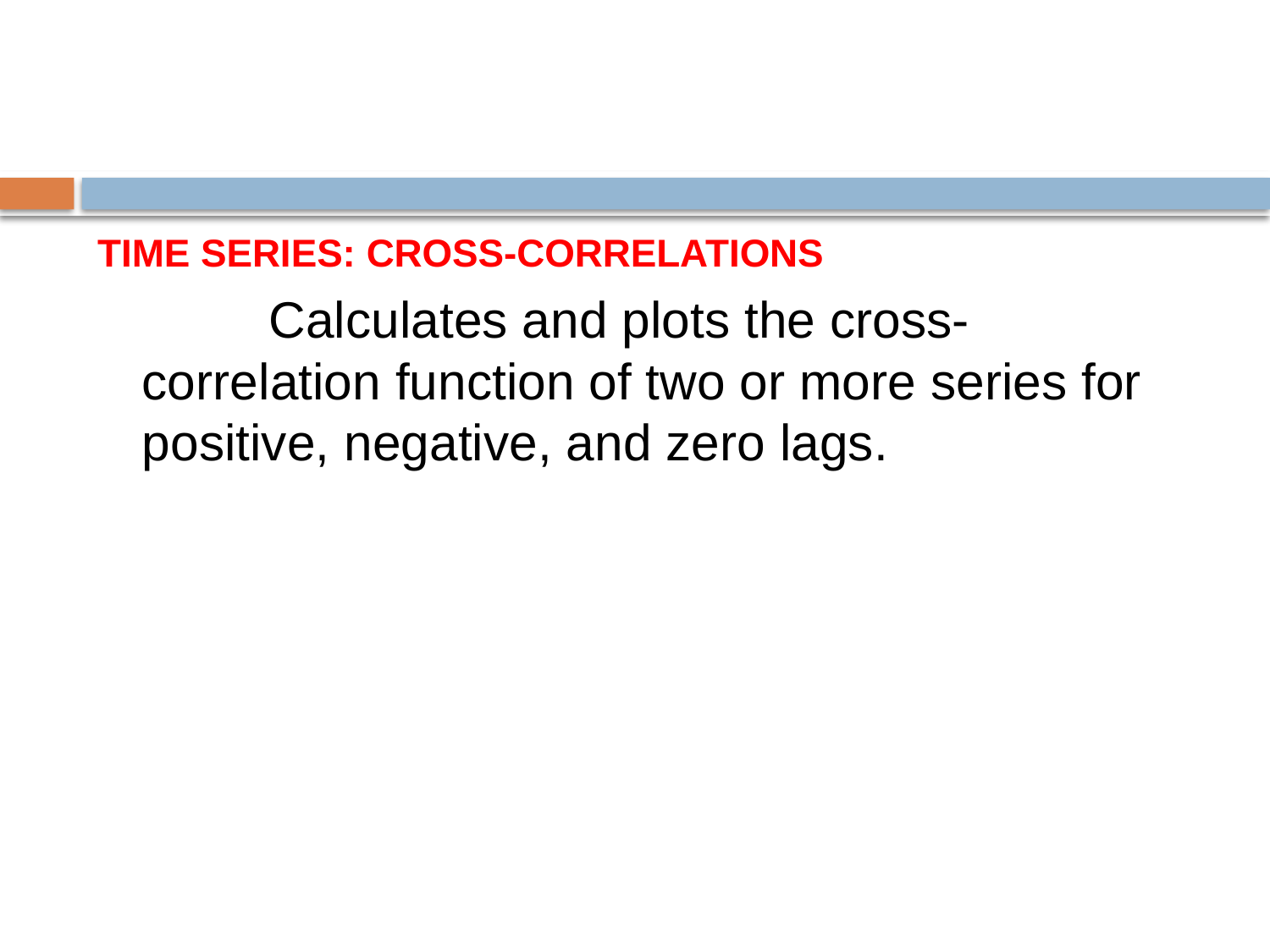

#
TIME SERIES: CROSS-CORRELATIONS
		Calculates and plots the cross-correlation function of two or more series for positive, negative, and zero lags.